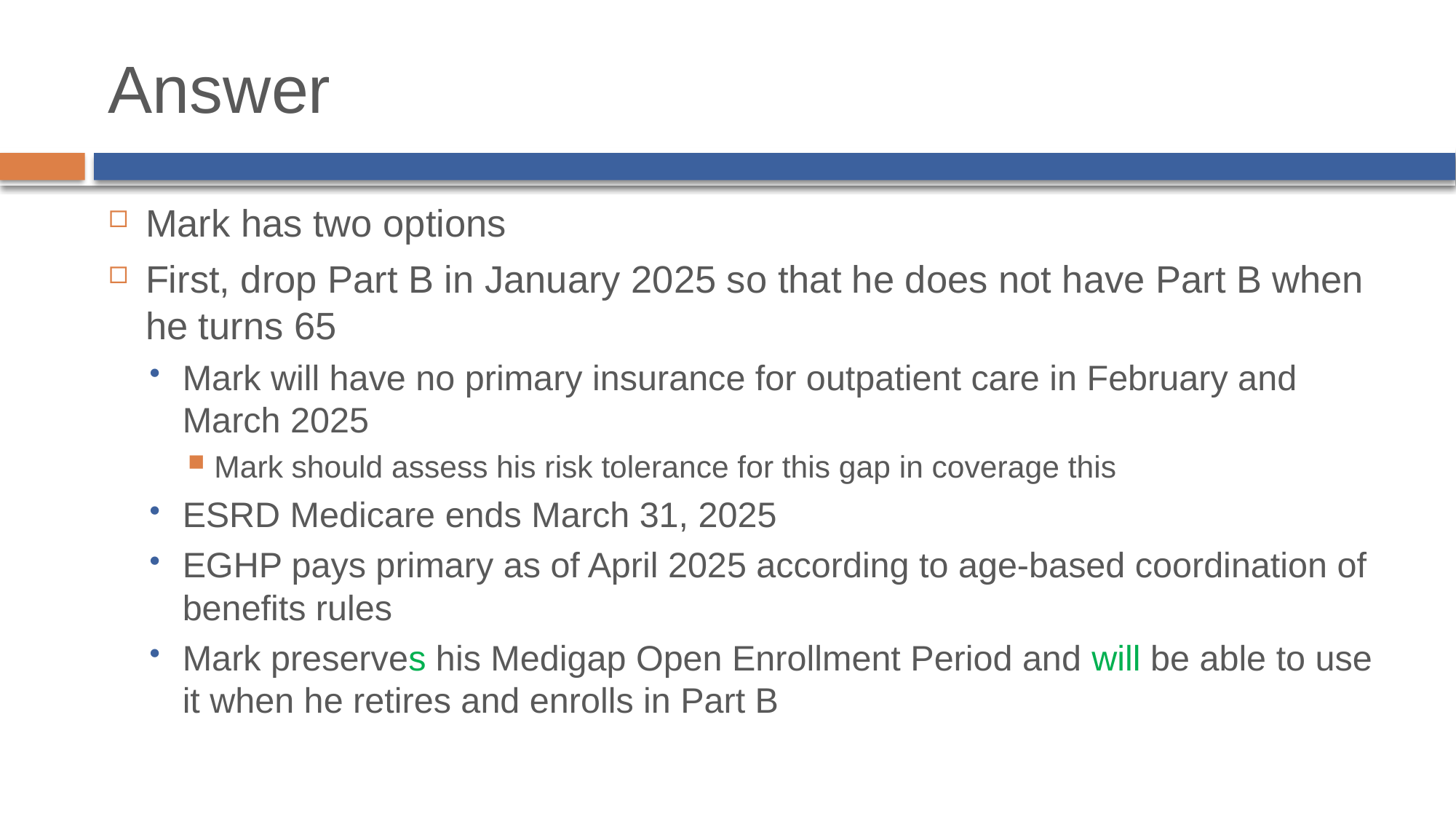

# Answer
Mark has two options
First, drop Part B in January 2025 so that he does not have Part B when he turns 65
Mark will have no primary insurance for outpatient care in February and March 2025
Mark should assess his risk tolerance for this gap in coverage this
ESRD Medicare ends March 31, 2025
EGHP pays primary as of April 2025 according to age-based coordination of benefits rules
Mark preserves his Medigap Open Enrollment Period and will be able to use it when he retires and enrolls in Part B